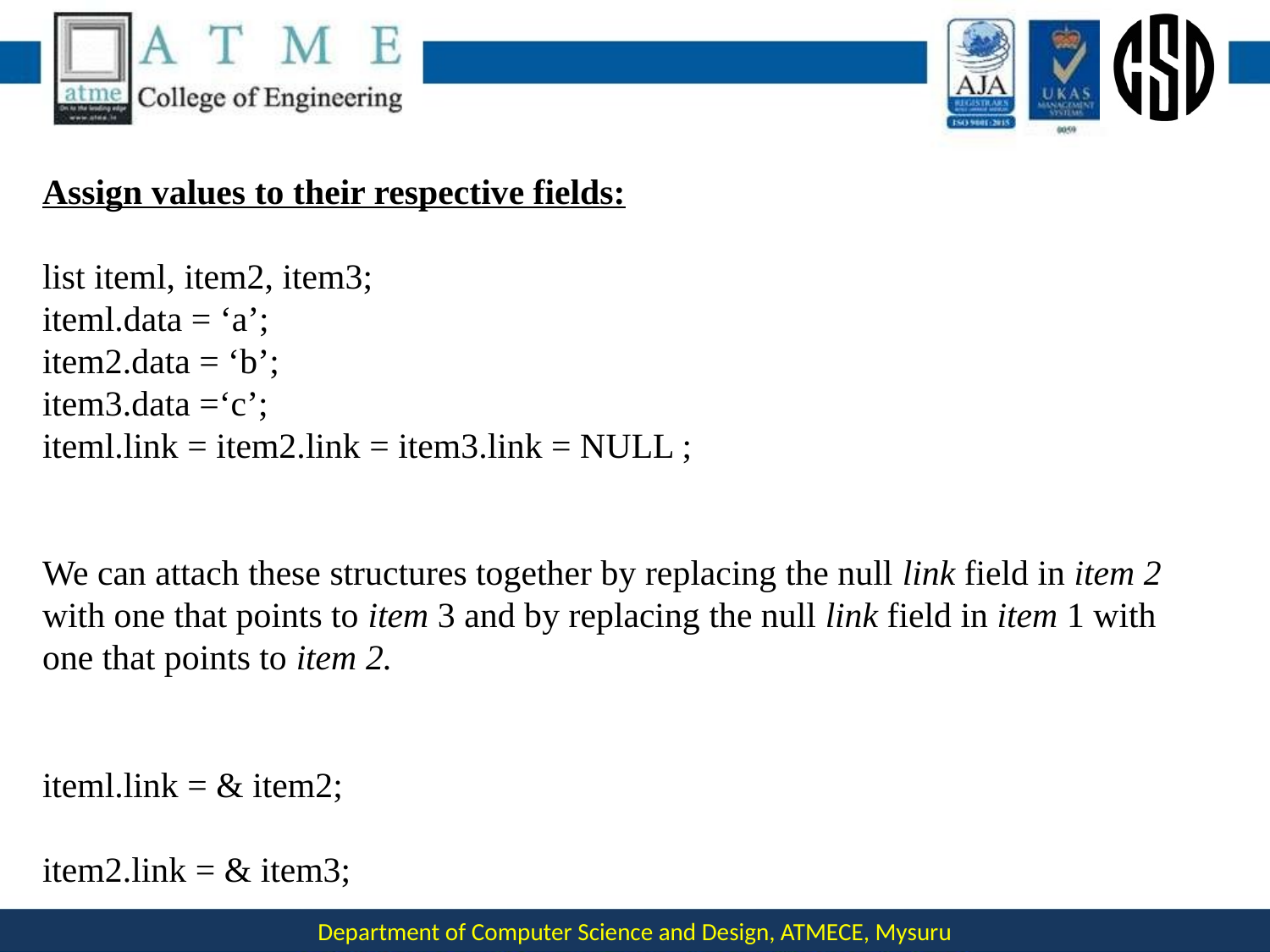

#
Assign values to their respective fields:

list iteml, item2, item3;
iteml.data = ‘a’;
item2.data = ‘b’;
item3.data =‘c’;
iteml.link = item2.link = item3.link = NULL ;

We can attach these structures together by replacing the null link field in item 2 with one that points to item 3 and by replacing the null link field in item 1 with one that points to item 2.

iteml.link = & item2;

item2.link = & item3;